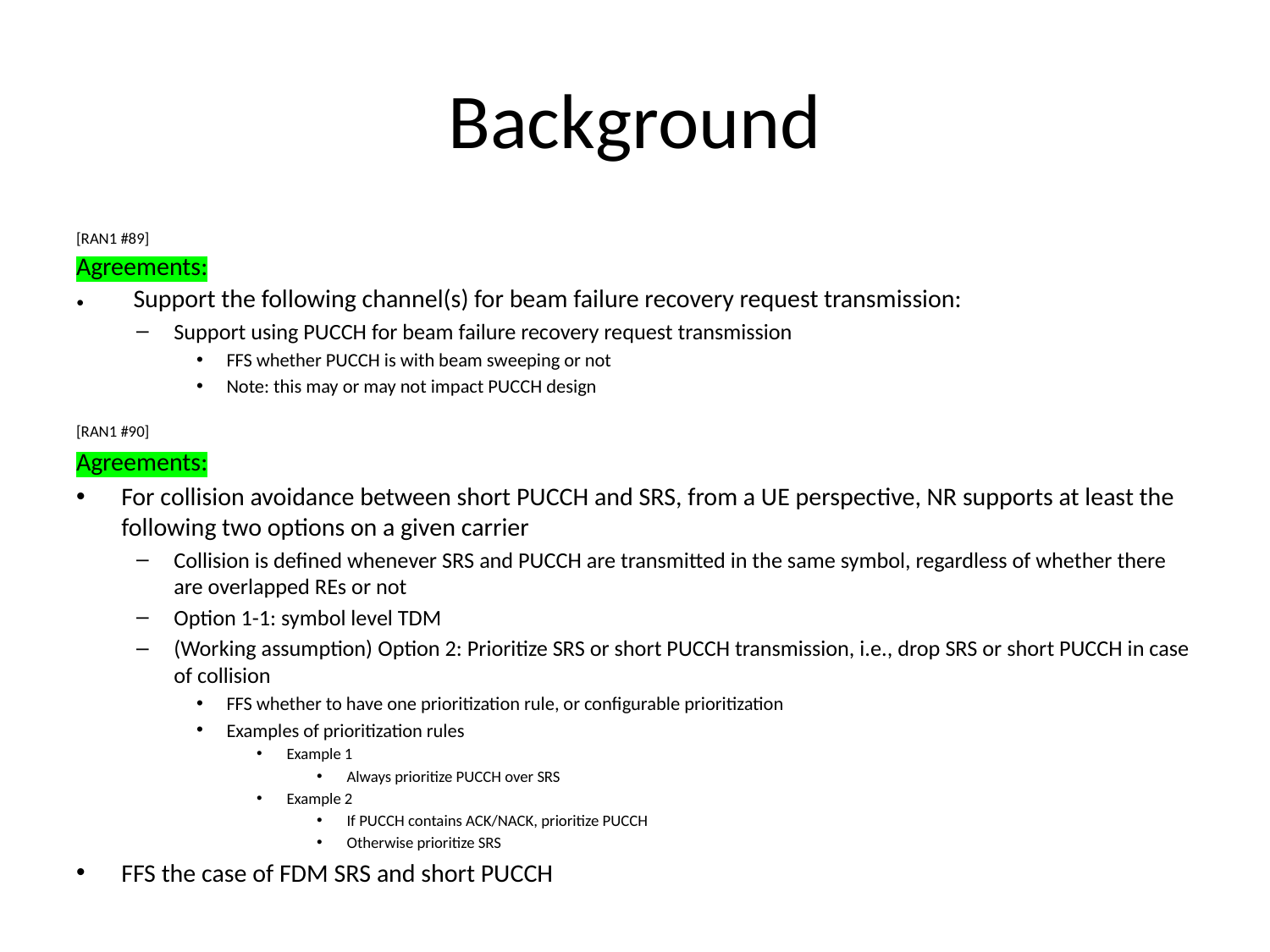

Background
[RAN1 #89]
Agreements:
•	Support the following channel(s) for beam failure recovery request transmission:
Support using PUCCH for beam failure recovery request transmission
FFS whether PUCCH is with beam sweeping or not
Note: this may or may not impact PUCCH design

[RAN1 #90]
Agreements:
For collision avoidance between short PUCCH and SRS, from a UE perspective, NR supports at least the following two options on a given carrier
Collision is defined whenever SRS and PUCCH are transmitted in the same symbol, regardless of whether there are overlapped REs or not
Option 1-1: symbol level TDM
(Working assumption) Option 2: Prioritize SRS or short PUCCH transmission, i.e., drop SRS or short PUCCH in case of collision
FFS whether to have one prioritization rule, or configurable prioritization
Examples of prioritization rules
Example 1
Always prioritize PUCCH over SRS
Example 2
If PUCCH contains ACK/NACK, prioritize PUCCH
Otherwise prioritize SRS
FFS the case of FDM SRS and short PUCCH